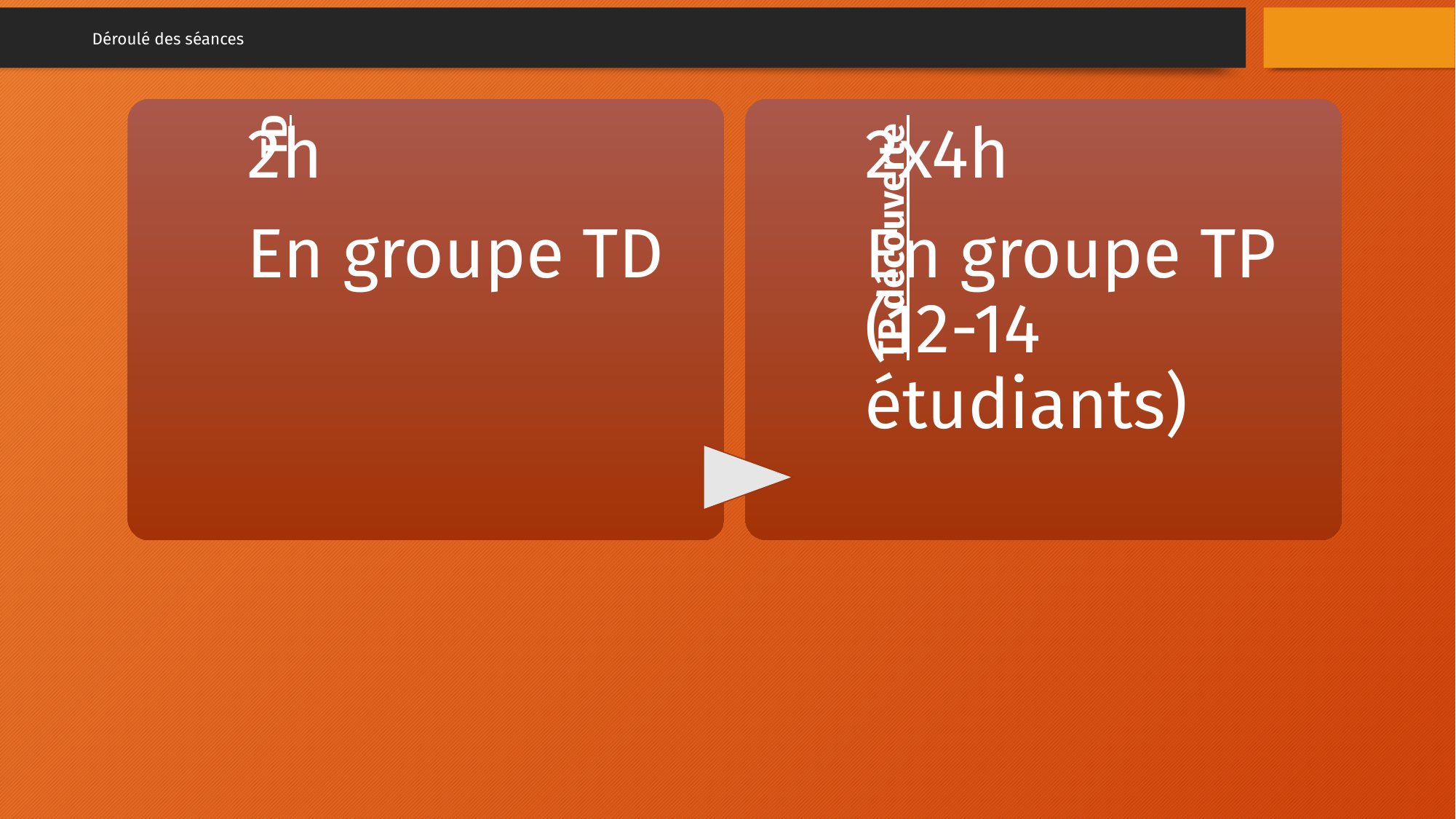

# Déroulé des séances
TD
2h
En groupe TD

TP découverte
2x4h
En groupe TP (12-14 étudiants)